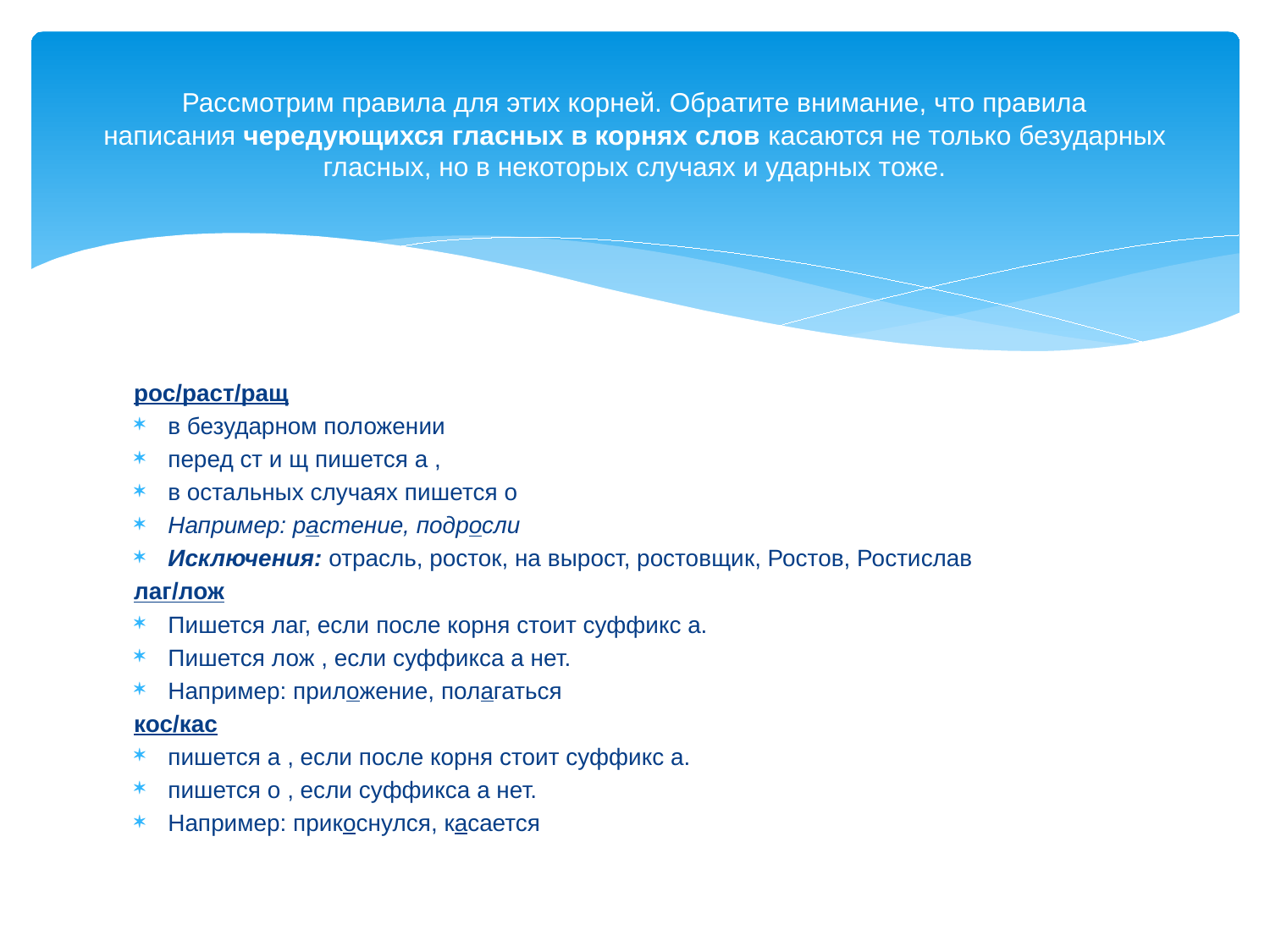

# Рассмотрим правила для этих корней. Обратите внимание, что правила написания чередующихся гласных в корнях слов касаются не только безударных гласных, но в некоторых случаях и ударных тоже.
рос/раст/ращ
в безударном положении
перед ст и щ пишется а ,
в остальных случаях пишется о
Например: растение, подросли
Исключения: отрасль, росток, на вырост, ростовщик, Ростов, Ростислав
лаг/лож
Пишется лаг, если после корня стоит суффикс а.
Пишется лож , если суффикса а нет.
Например: приложение, полагаться
кос/кас
пишется а , если после корня стоит суффикс а.
пишется о , если суффикса а нет.
Например: прикоснулся, касается